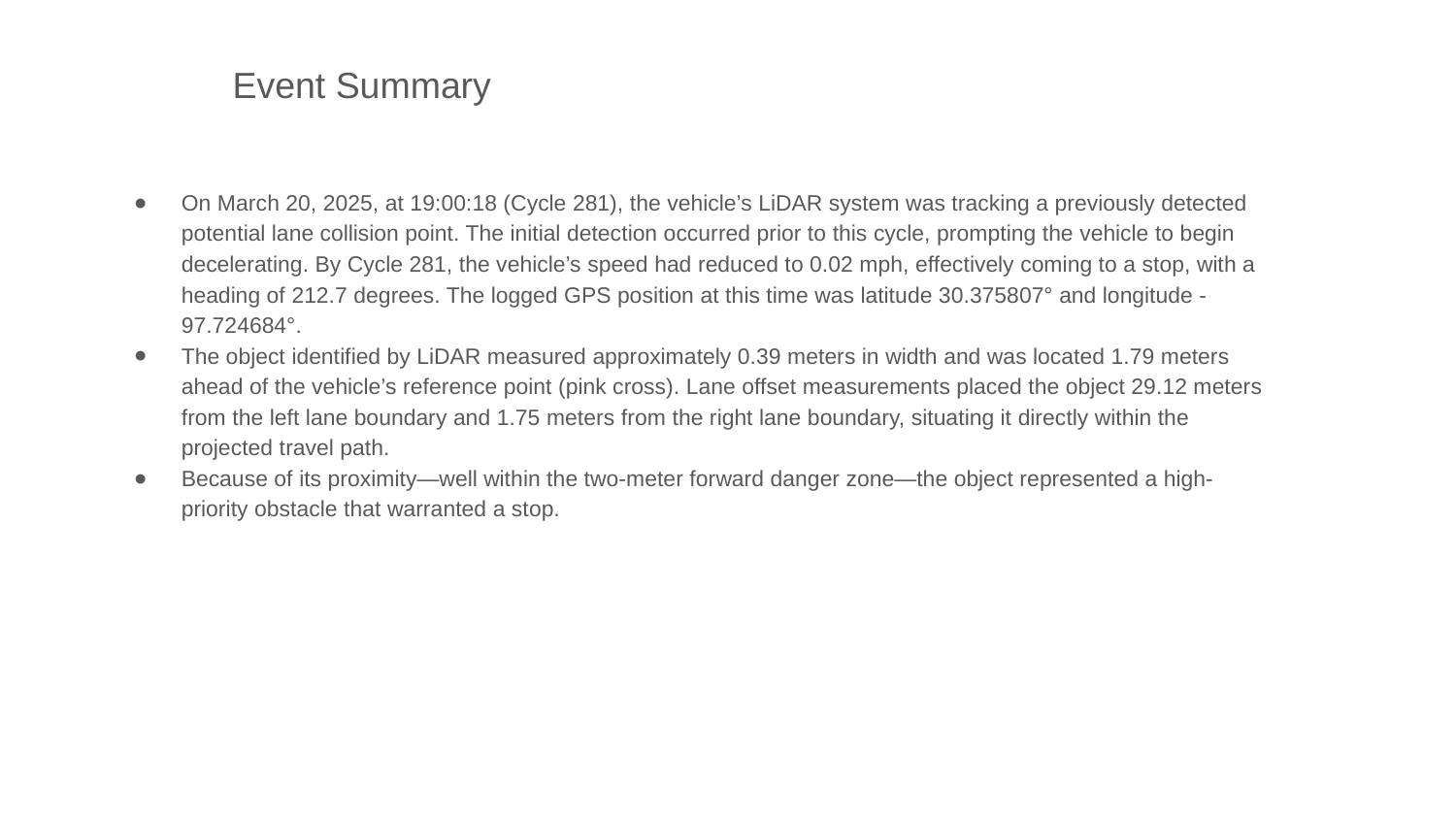

Event Summary
On March 20, 2025, at 19:00:18 (Cycle 281), the vehicle’s LiDAR system was tracking a previously detected potential lane collision point. The initial detection occurred prior to this cycle, prompting the vehicle to begin decelerating. By Cycle 281, the vehicle’s speed had reduced to 0.02 mph, effectively coming to a stop, with a heading of 212.7 degrees. The logged GPS position at this time was latitude 30.375807° and longitude -97.724684°.
The object identified by LiDAR measured approximately 0.39 meters in width and was located 1.79 meters ahead of the vehicle’s reference point (pink cross). Lane offset measurements placed the object 29.12 meters from the left lane boundary and 1.75 meters from the right lane boundary, situating it directly within the projected travel path.
Because of its proximity—well within the two-meter forward danger zone—the object represented a high-priority obstacle that warranted a stop.